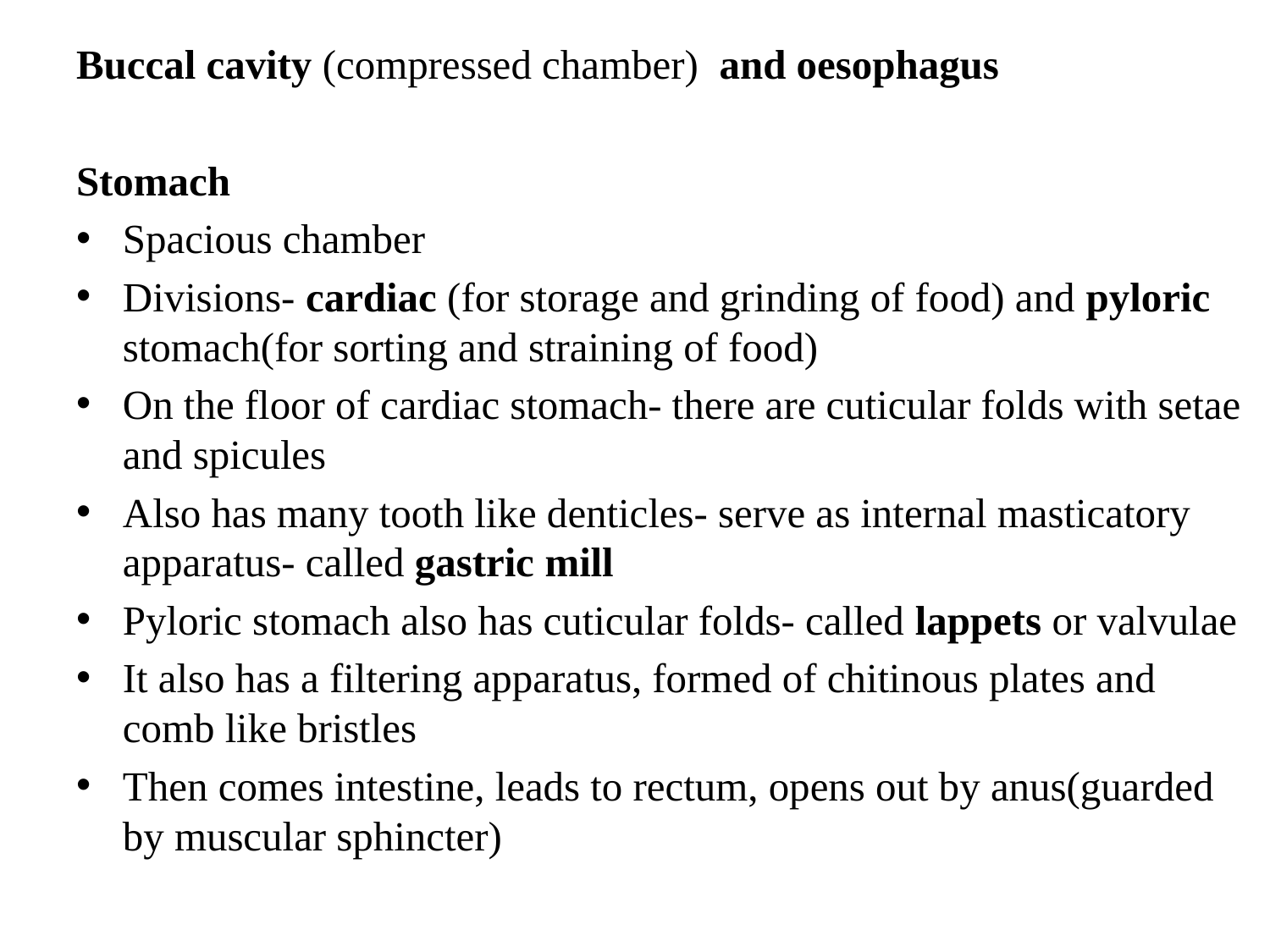

Buccal cavity (compressed chamber)  and oesophagus

Stomach
Spacious chamber
Divisions- cardiac (for storage and grinding of food) and pyloric stomach(for sorting and straining of food)
On the floor of cardiac stomach- there are cuticular folds with setae and spicules
Also has many tooth like denticles- serve as internal masticatory apparatus- called gastric mill
Pyloric stomach also has cuticular folds- called lappets or valvulae
It also has a filtering apparatus, formed of chitinous plates and comb like bristles
Then comes intestine, leads to rectum, opens out by anus(guarded by muscular sphincter)